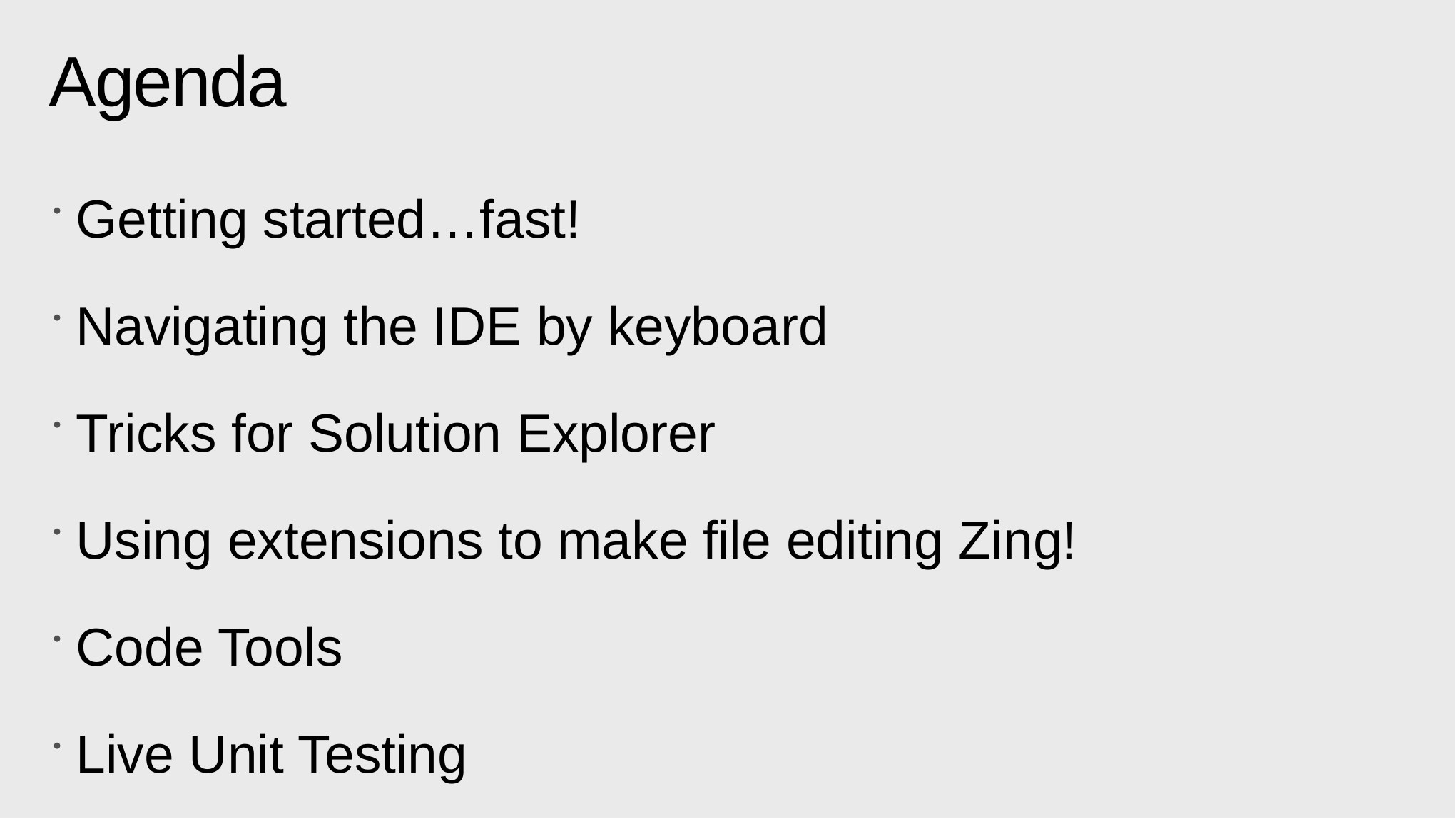

# Agenda
Getting started…fast!
Navigating the IDE by keyboard
Tricks for Solution Explorer
Using extensions to make file editing Zing!
Code Tools
Live Unit Testing